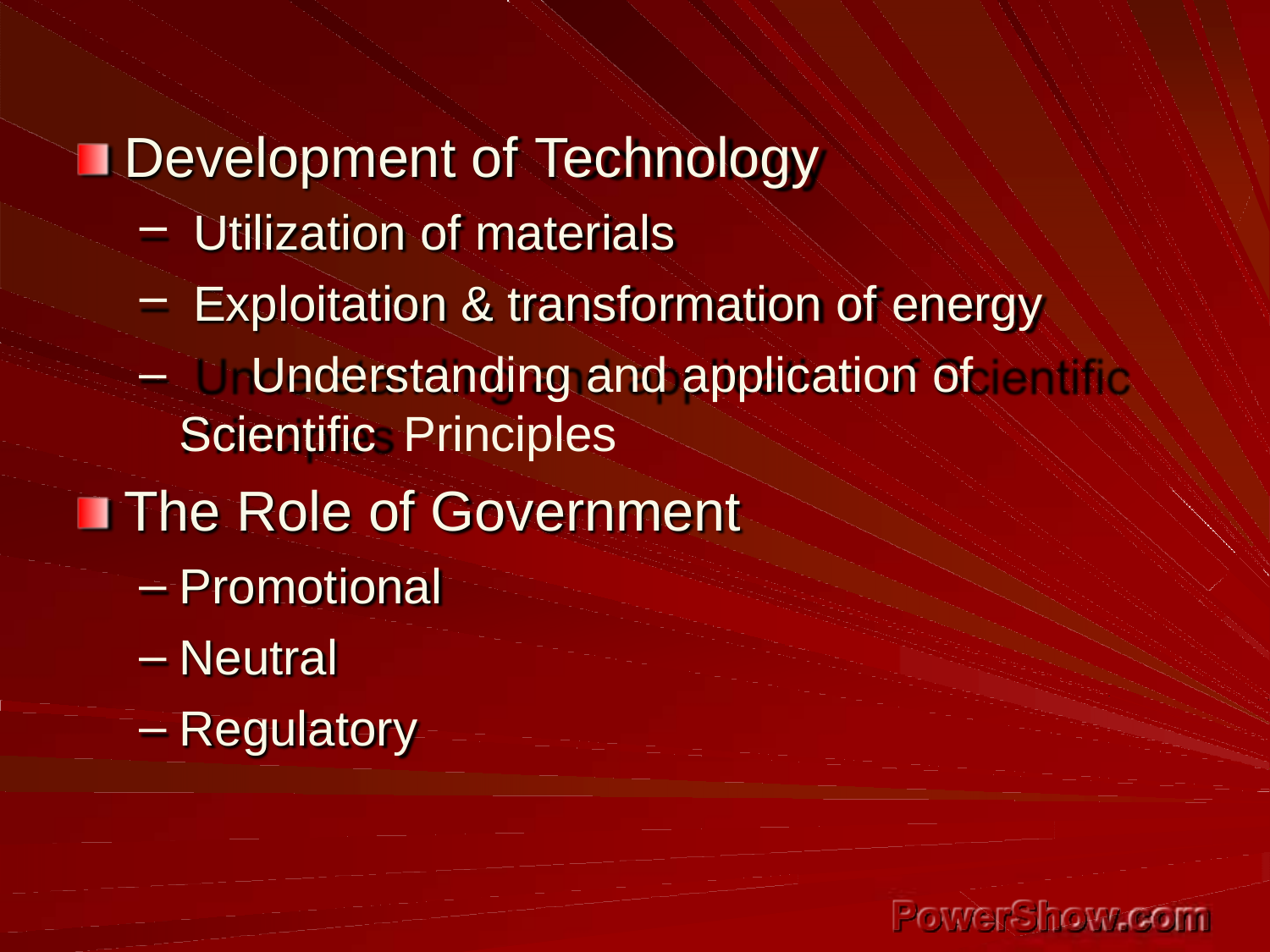

# Development of Technology

Utilization of materials
Exploitation & transformation of energy
	Understanding and application of Scientific  Principles
The Role of Government
Promotional
Neutral
Regulatory